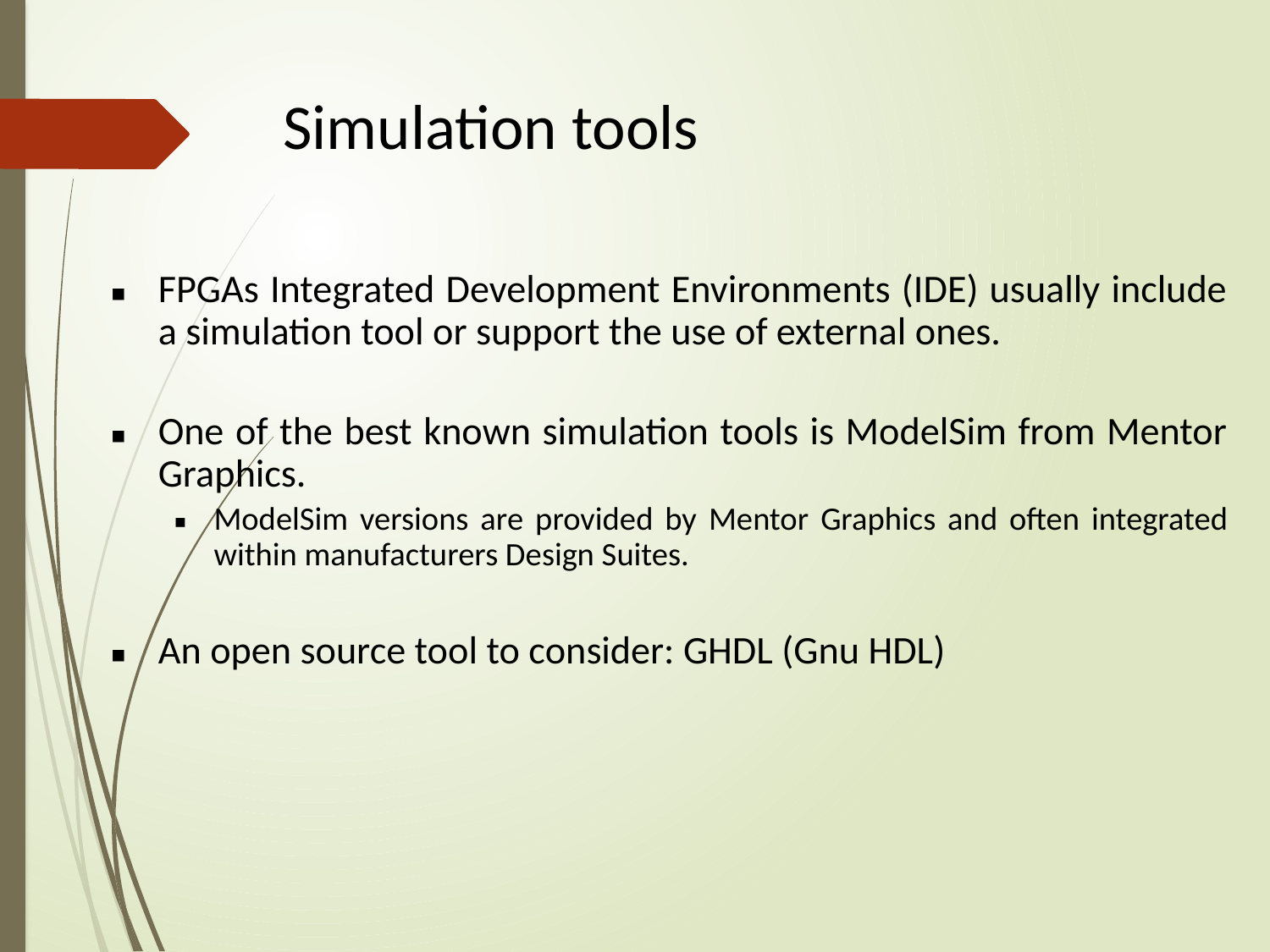

# Simulation tools
FPGAs Integrated Development Environments (IDE) usually include a simulation tool or support the use of external ones.

One of the best known simulation tools is ModelSim from Mentor Graphics.
ModelSim versions are provided by Mentor Graphics and often integrated within manufacturers Design Suites.

An open source tool to consider: GHDL (Gnu HDL)